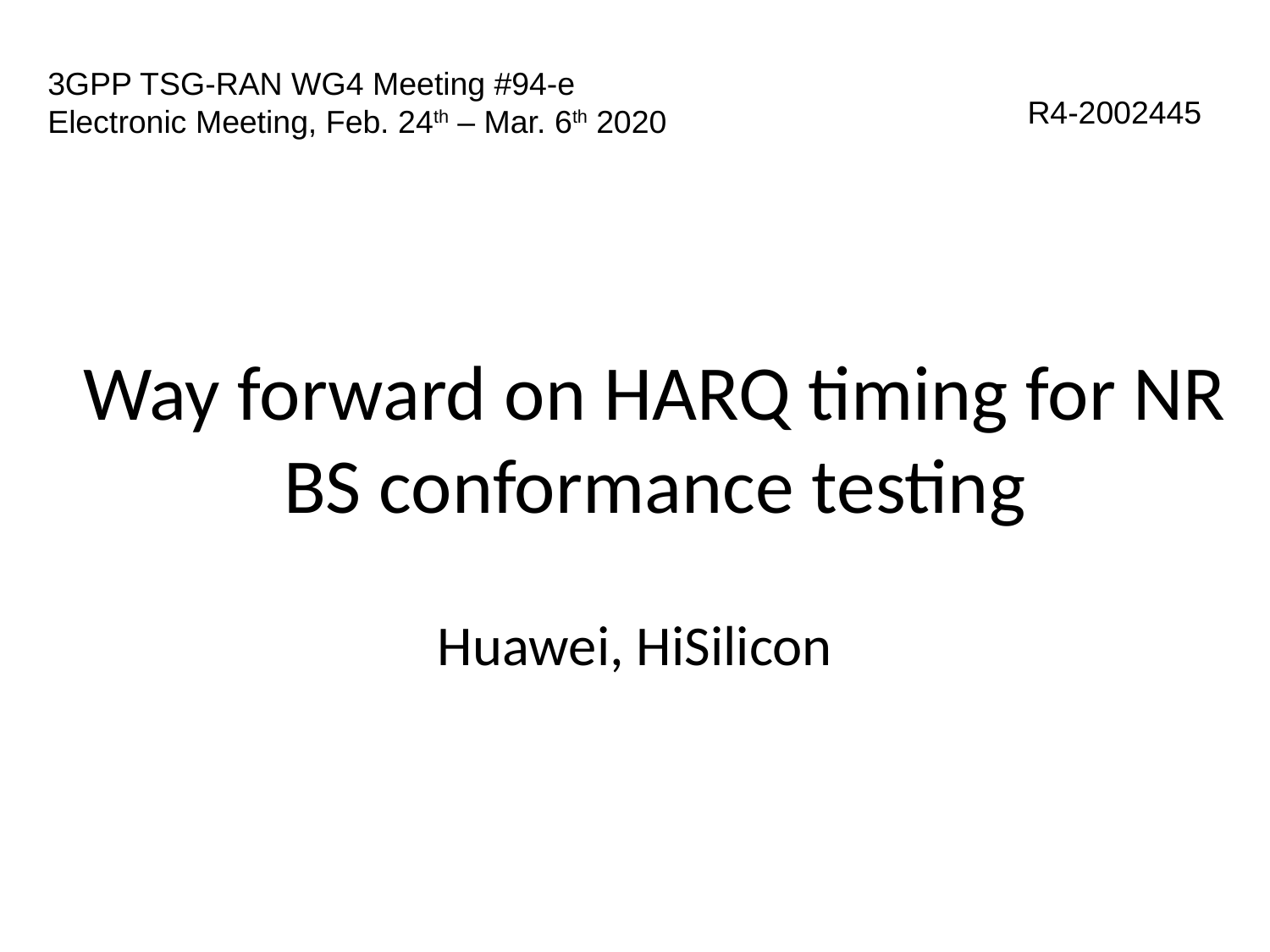

# 3GPP TSG-RAN WG4 Meeting #94-e Electronic Meeting, Feb. 24th – Mar. 6th 2020
R4-2002445
Way forward on HARQ timing for NR BS conformance testing
Huawei, HiSilicon